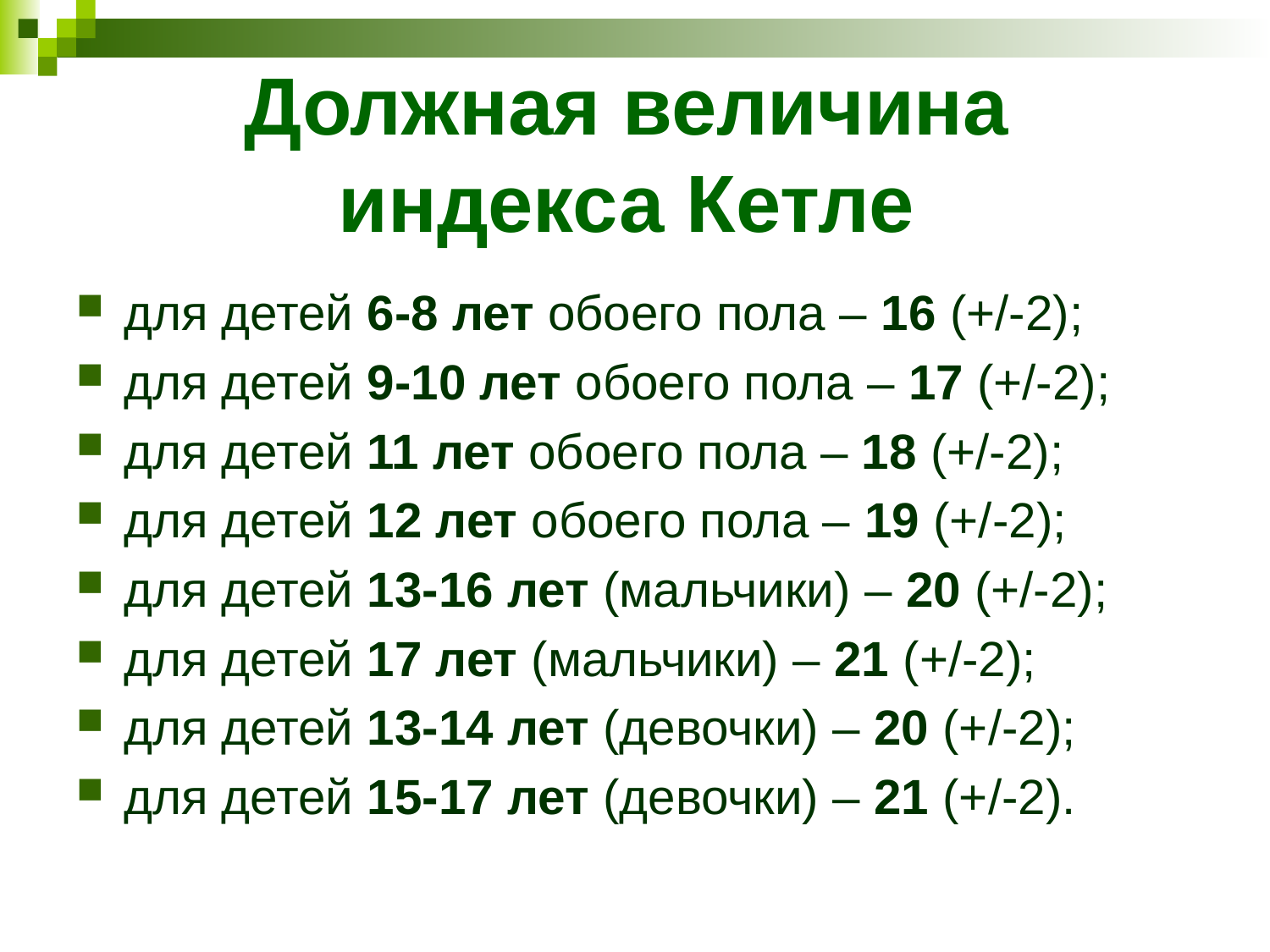

# Должная величина индекса Кетле
для детей 6-8 лет обоего пола – 16 (+/-2);
для детей 9-10 лет обоего пола – 17 (+/-2);
для детей 11 лет обоего пола – 18 (+/-2);
для детей 12 лет обоего пола – 19 (+/-2);
для детей 13-16 лет (мальчики) – 20 (+/-2);
для детей 17 лет (мальчики) – 21 (+/-2);
для детей 13-14 лет (девочки) – 20 (+/-2);
для детей 15-17 лет (девочки) – 21 (+/-2).